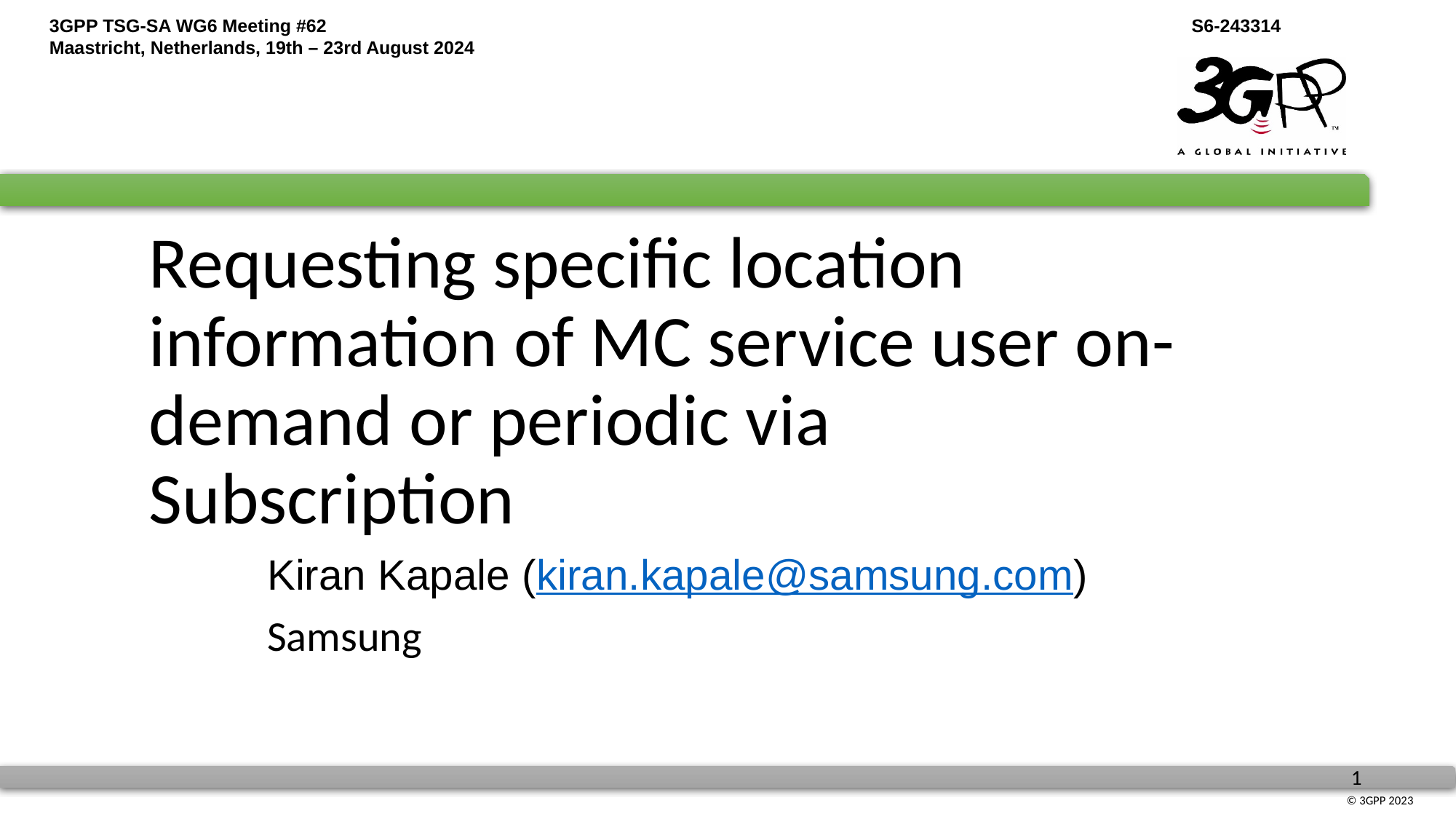

# Requesting specific location information of MC service user on-demand or periodic via Subscription
Kiran Kapale (kiran.kapale@samsung.com)
Samsung